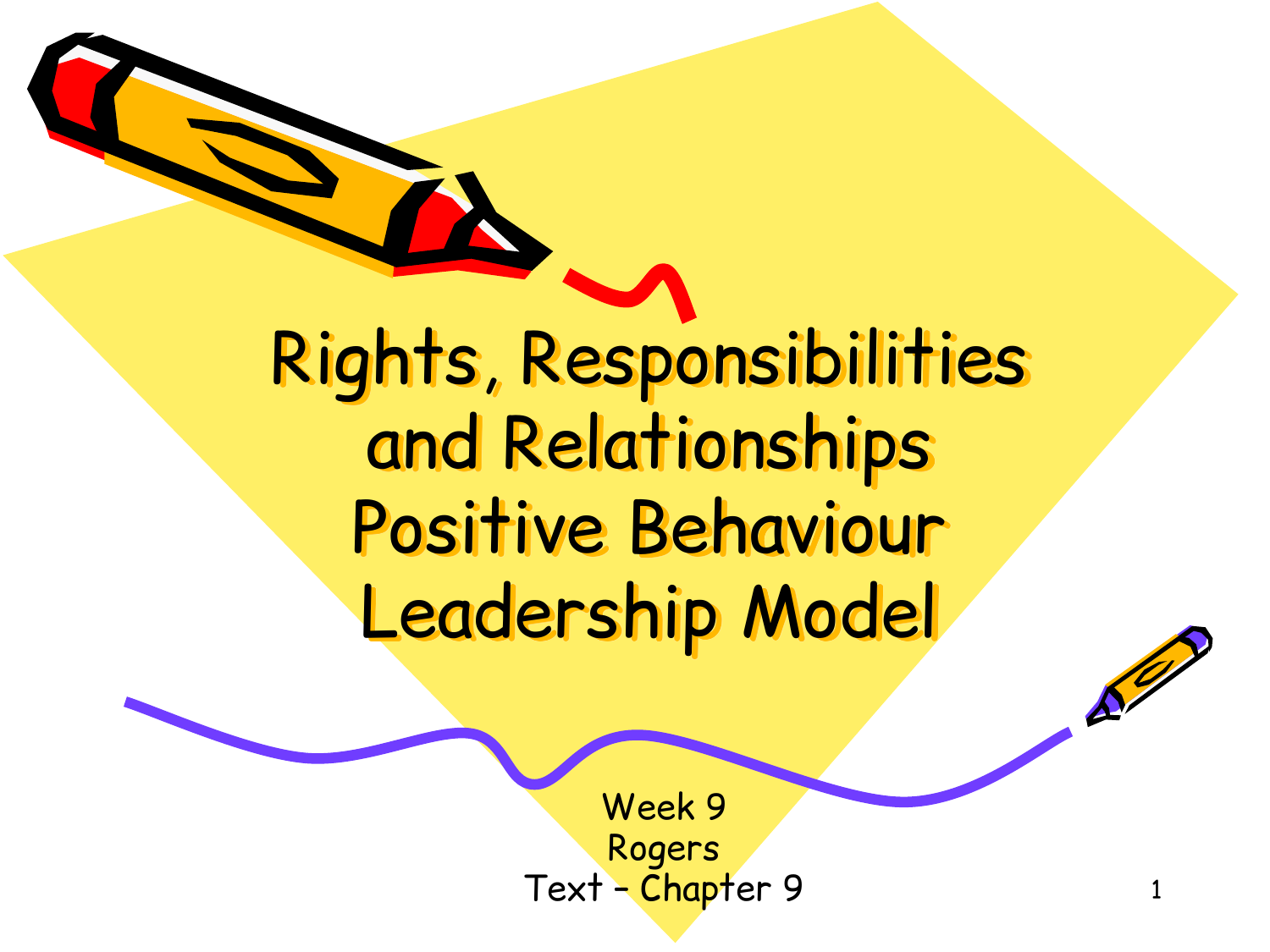

# Rights, Responsibilities and Relationships Positive Behaviour Leadership Model
Week 9
Rogers
Text – Chapter 9
1